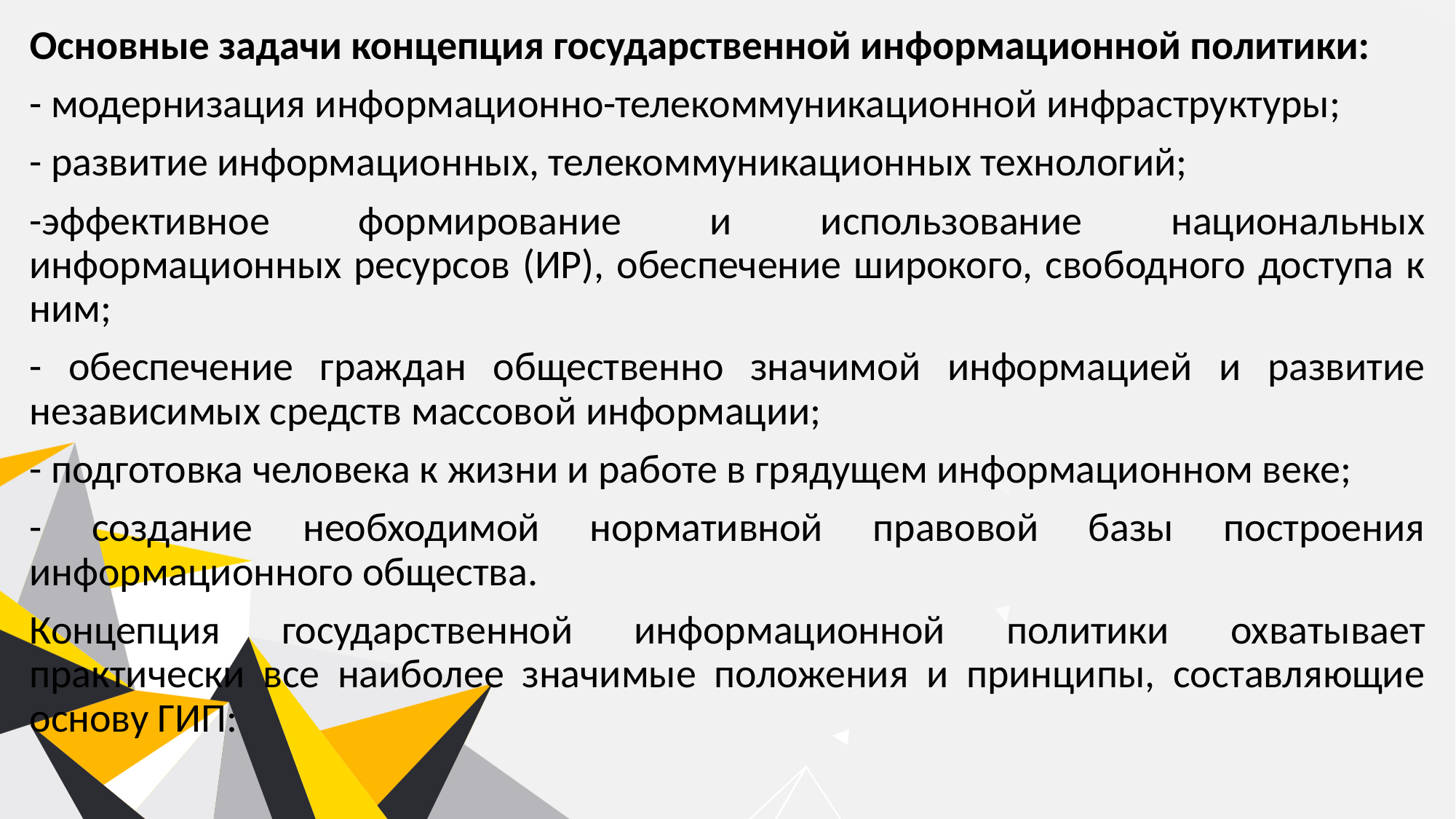

Основные задачи концепция государственной информационной политики:
- модернизация информационно-телекоммуникационной инфраструктуры;
- развитие информационных, телекоммуникационных технологий;
-эффективное формирование и использование национальных информационных ресурсов (ИР), обеспечение широкого, свободного доступа к ним;
- обеспечение граждан общественно значимой информацией и развитие независимых средств массовой информации;
- подготовка человека к жизни и работе в грядущем информационном веке;
- создание необходимой нормативной правовой базы построения информационного общества.
Концепция государственной информационной политики охватывает практически все наиболее значимые положения и принципы, составляющие основу ГИП: